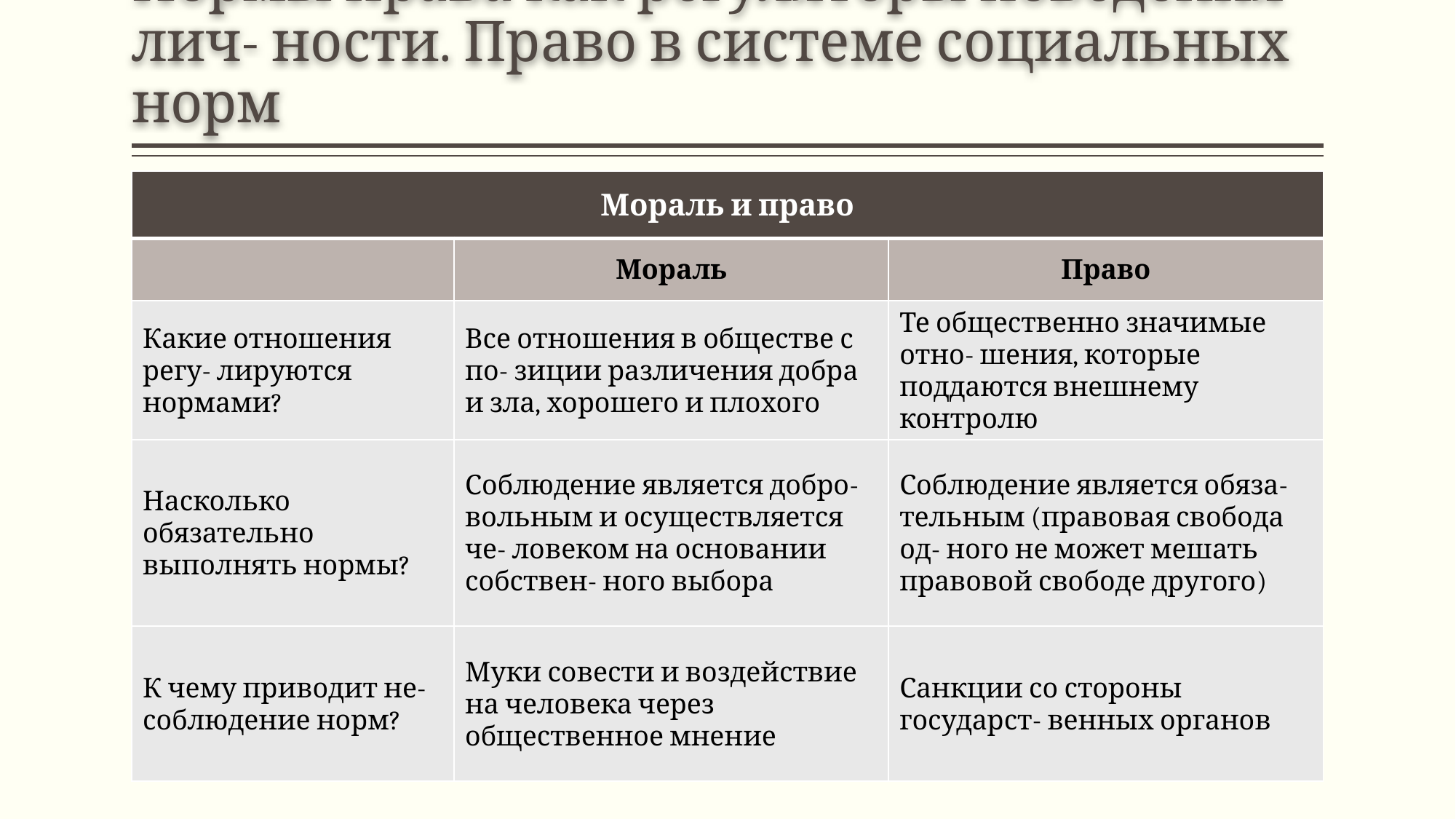

# Нормы права как регуляторы поведения лич- ности. Право в системе социальных норм
| Мораль и право |  |  |
| --- | --- | --- |
|  | Мораль | Право |
| Какие отношения регу- лируются нормами? | Все отношения в обществе с по- зиции различения добра и зла, хорошего и плохого | Те общественно значимые отно- шения, которые поддаются внешнему контролю |
| Насколько обязательно выполнять нормы? | Соблюдение является добро- вольным и осуществляется че- ловеком на основании собствен- ного выбора | Соблюдение является обяза- тельным (правовая свобода од- ного не может мешать правовой свободе другого) |
| К чему приводит не- соблюдение норм? | Муки совести и воздействие на человека через общественное мнение | Санкции со стороны государст- венных органов |